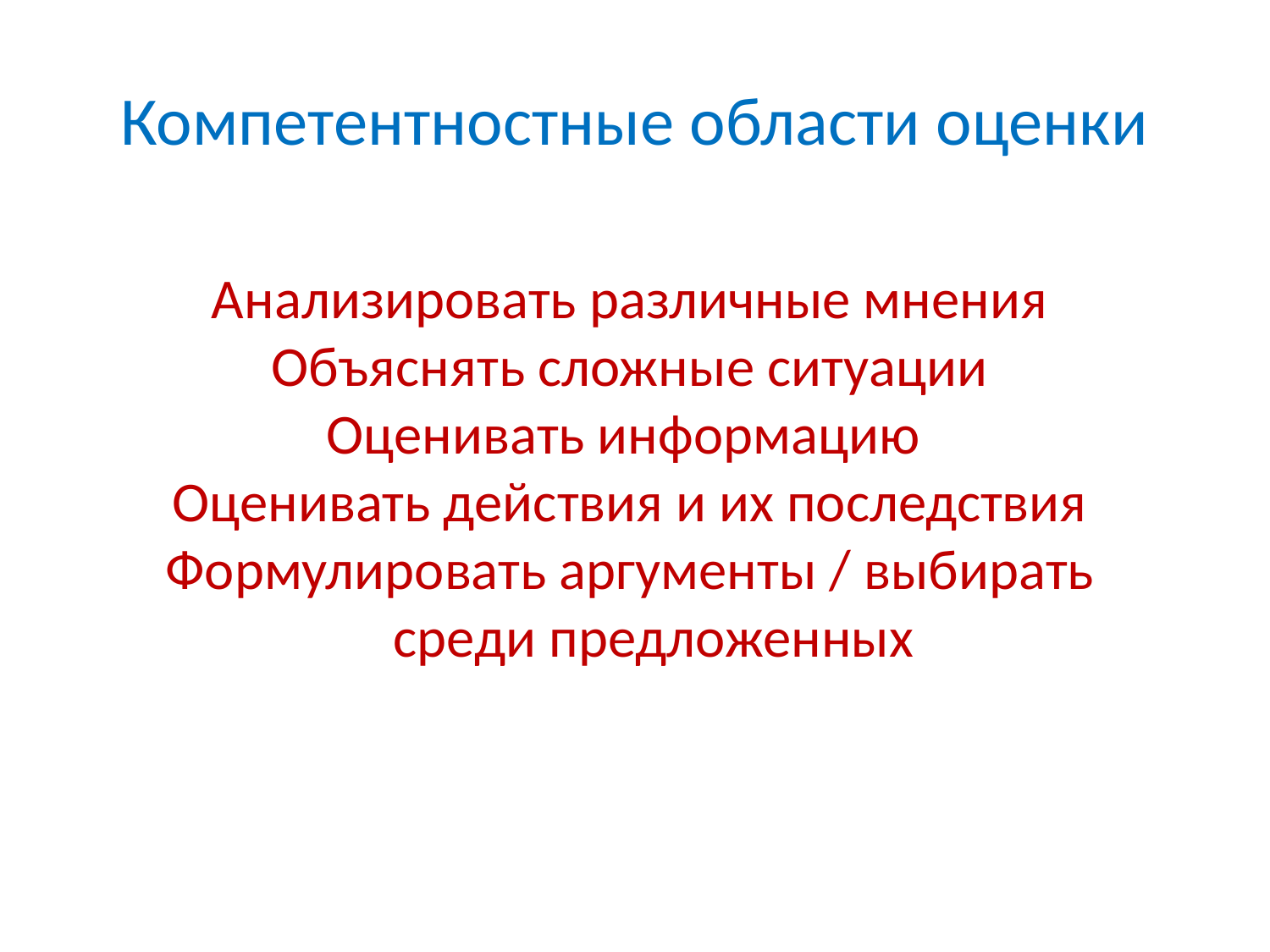

# Компетентностные области оценки
Анализировать различные мнения
Объяснять сложные ситуации
Оценивать информацию
Оценивать действия и их последствия
Формулировать аргументы / выбирать среди предложенных